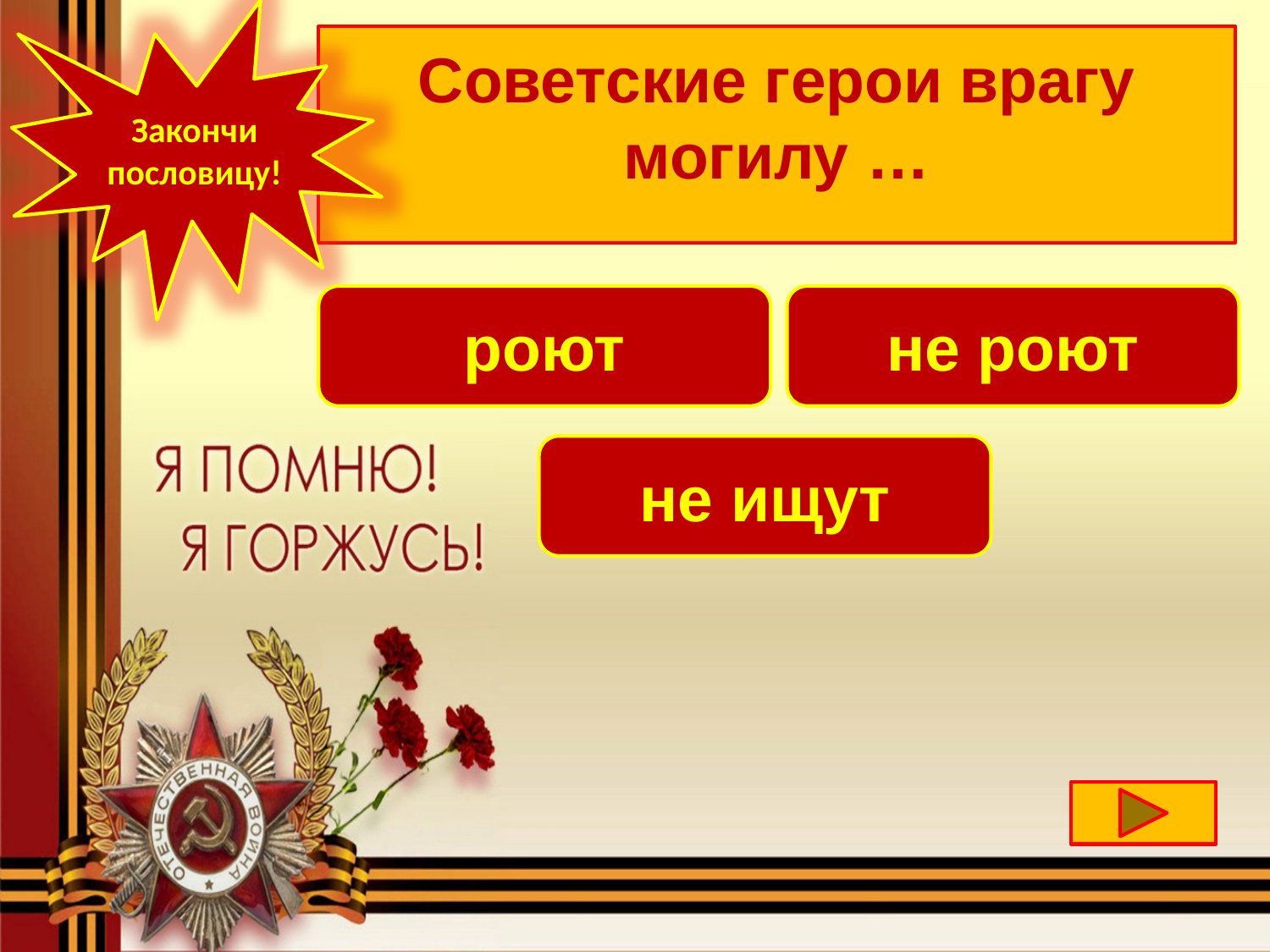

Закончи пословицу!
Советские герои врагу могилу …
роют
не роют
не ищут